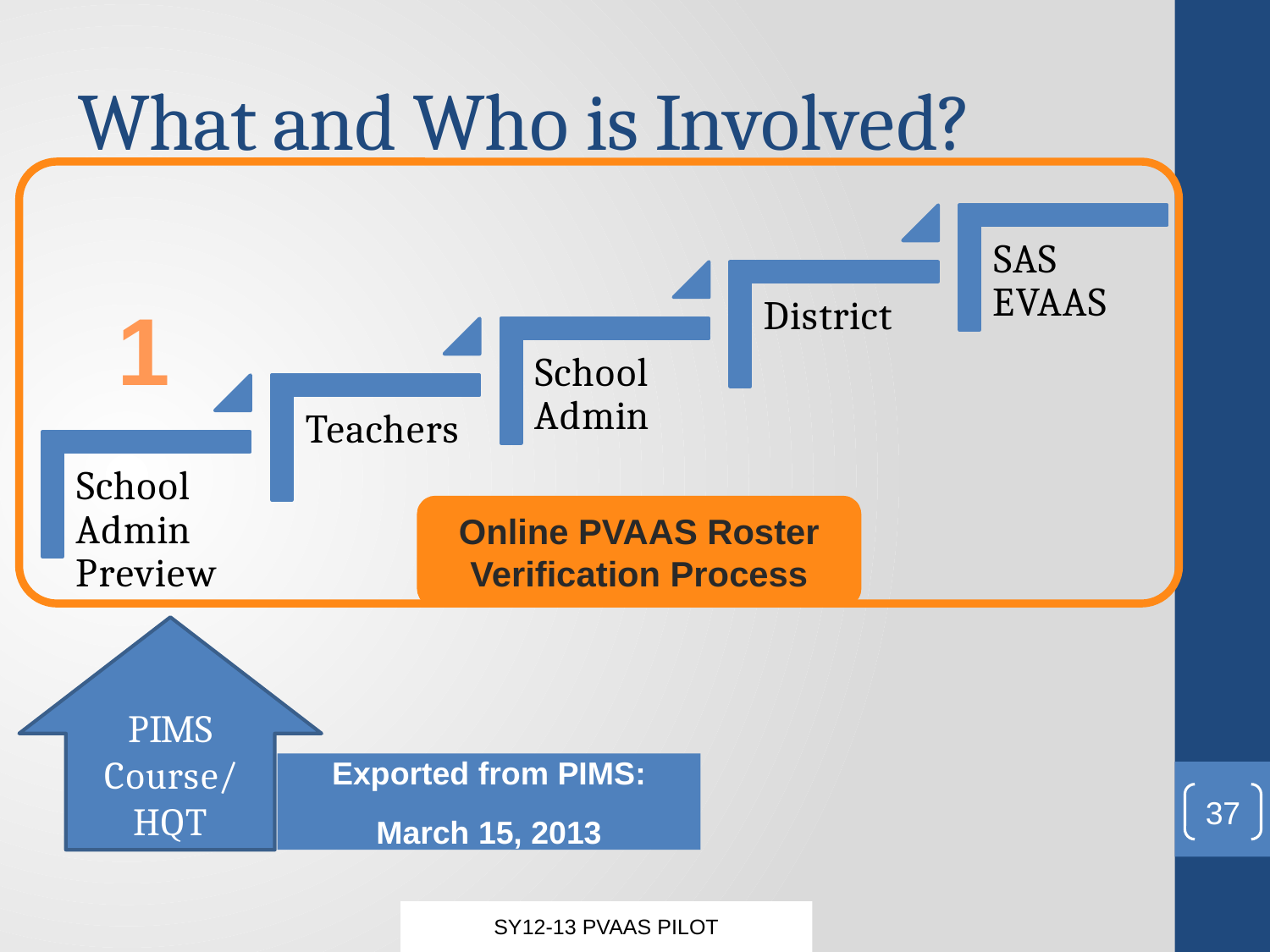

# What and Who is Involved?
School Admin Preview
Teachers
School Admin
District
SAS EVAAS

1
Online PVAAS Roster Verification Process
PIMS Course/
HQT
Exported from PIMS:
March 15, 2013
37
SY12-13 PVAAS PILOT